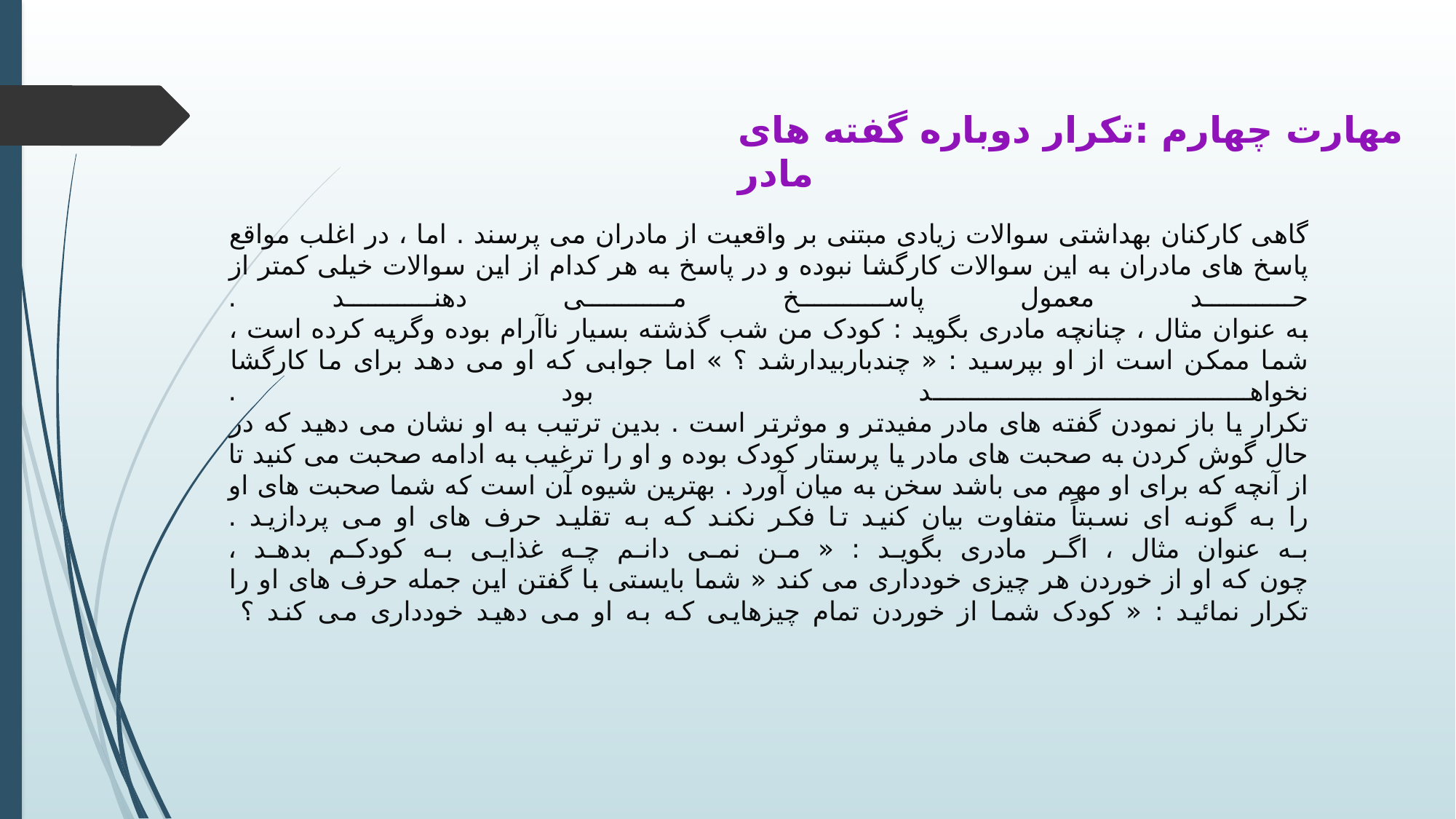

مهارت چهارم :تكرار دوباره گفته های مادر
گاهی کارکنان بهداشتی سوالات زیادی مبتنی بر واقعیت از مادران می پرسند . اما ، در اغلب مواقع پاسخ های مادران به این سوالات کارگشا نبوده و در پاسخ به هر کدام از این سوالات خیلی کمتر از حد معمول پاسخ می دهند .
به عنوان مثال ، چنانچه مادری بگوید : کودک من شب گذشته بسیار ناآرام بوده وگریه کرده است ، شما ممکن است از او بپرسید : « چندباربیدارشد ؟ » اما جوابی که او می دهد برای ما کارگشا نخواهد بود .
تکرار یا باز نمودن گفته های مادر مفیدتر و موثرتر است . بدین ترتیب به او نشان می دهید که در حال گوش کردن به صحبت های مادر یا پرستار کودک بوده و او را ترغیب به ادامه صحبت می کنید تا از آنچه که برای او مهم می باشد سخن به میان آورد . بهترین شیوه آن است که شما صحبت های او را به گونه ای نسبتاً متفاوت بیان کنید تا فکر نکند که به تقلید حرف های او می پردازید .
به عنوان مثال ، اگر مادری بگوید : « من نمی دانم چه غذایی به کودکم بدهد ،
چون که او از خوردن هر چیزی خودداری می کند « شما بایستی با گفتن این جمله حرف های او را تکرار نمائید : « کودک شما از خوردن تمام چیزهایی که به او می دهید خودداری می کند ؟